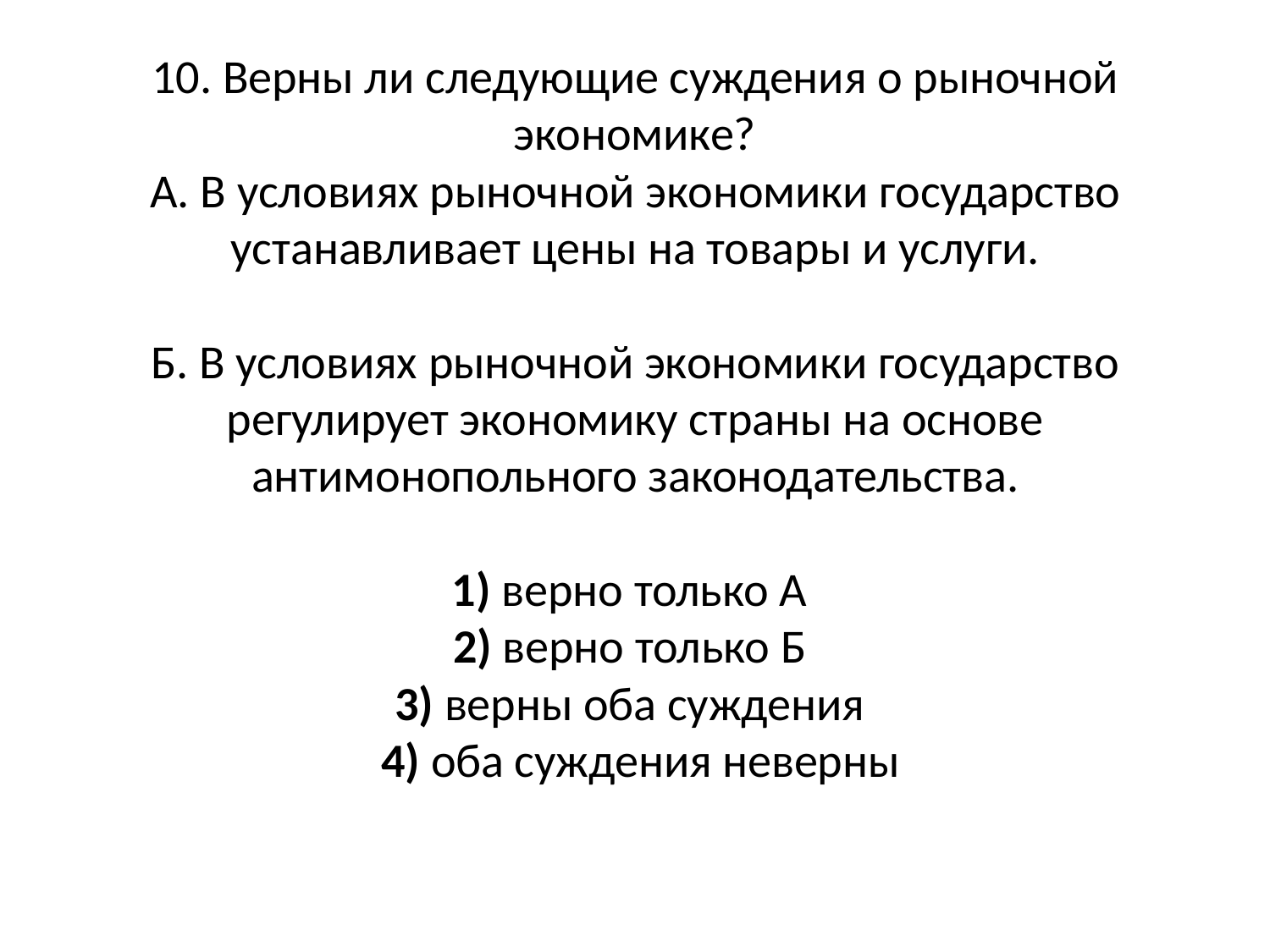

# 10. Верны ли следующие суждения о рыночной экономике? А. В условиях рыночной экономики государство устанавливает цены на товары и услуги. Б. В условиях рыночной экономики государство регулирует экономику страны на основе антимонопольного законодательства.      1) верно только А    2) верно только Б    3) верны оба суждения    4) оба суждения неверны